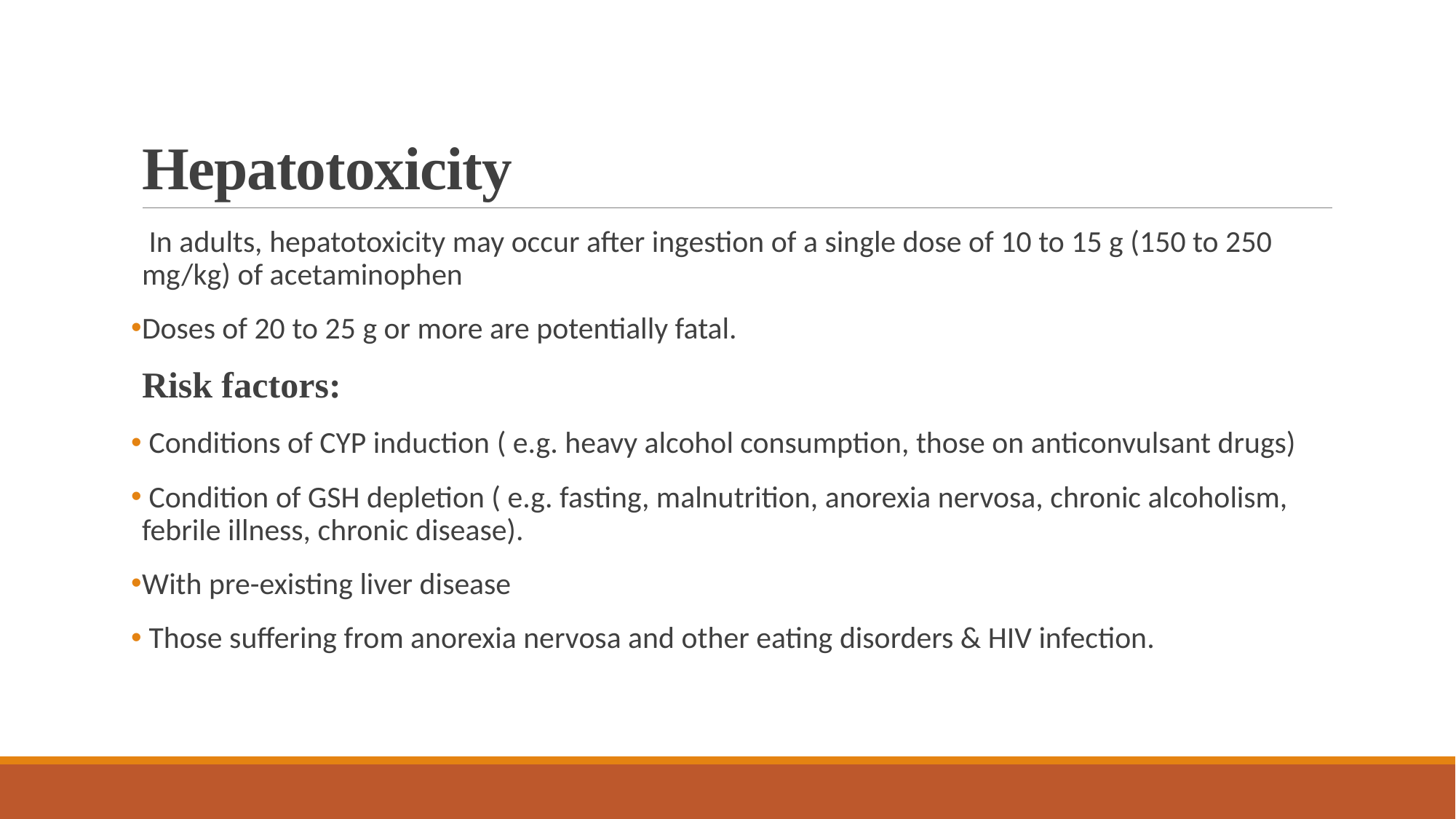

# Hepatotoxicity
 In adults, hepatotoxicity may occur after ingestion of a single dose of 10 to 15 g (150 to 250 mg/kg) of acetaminophen
Doses of 20 to 25 g or more are potentially fatal.
Risk factors:
 Conditions of CYP induction ( e.g. heavy alcohol consumption, those on anticonvulsant drugs)
 Condition of GSH depletion ( e.g. fasting, malnutrition, anorexia nervosa, chronic alcoholism, febrile illness, chronic disease).
With pre-existing liver disease
 Those suffering from anorexia nervosa and other eating disorders & HIV infection.